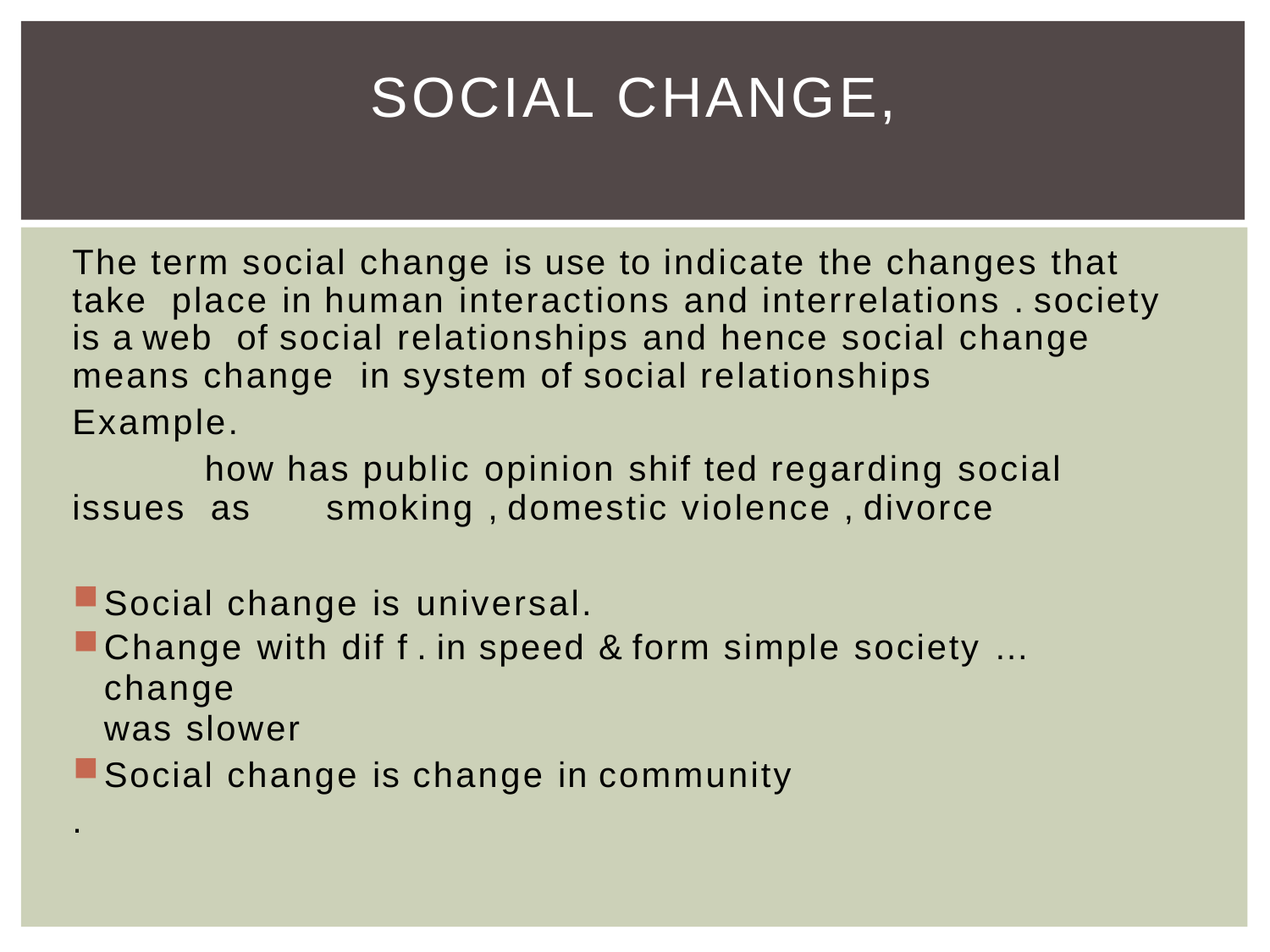

# SOCIAL CHANGE,
The term social change is use to indicate the changes that take  place in human interactions and interrelations . society is a web  of social relationships and hence social change means change  in system of social relationships
Example.
how has public opinion shif ted regarding social issues  as	smoking , domestic violence , divorce

Social change is universal.
Change with dif f . in speed & form simple society … change
was slower
Social change is change in community
.